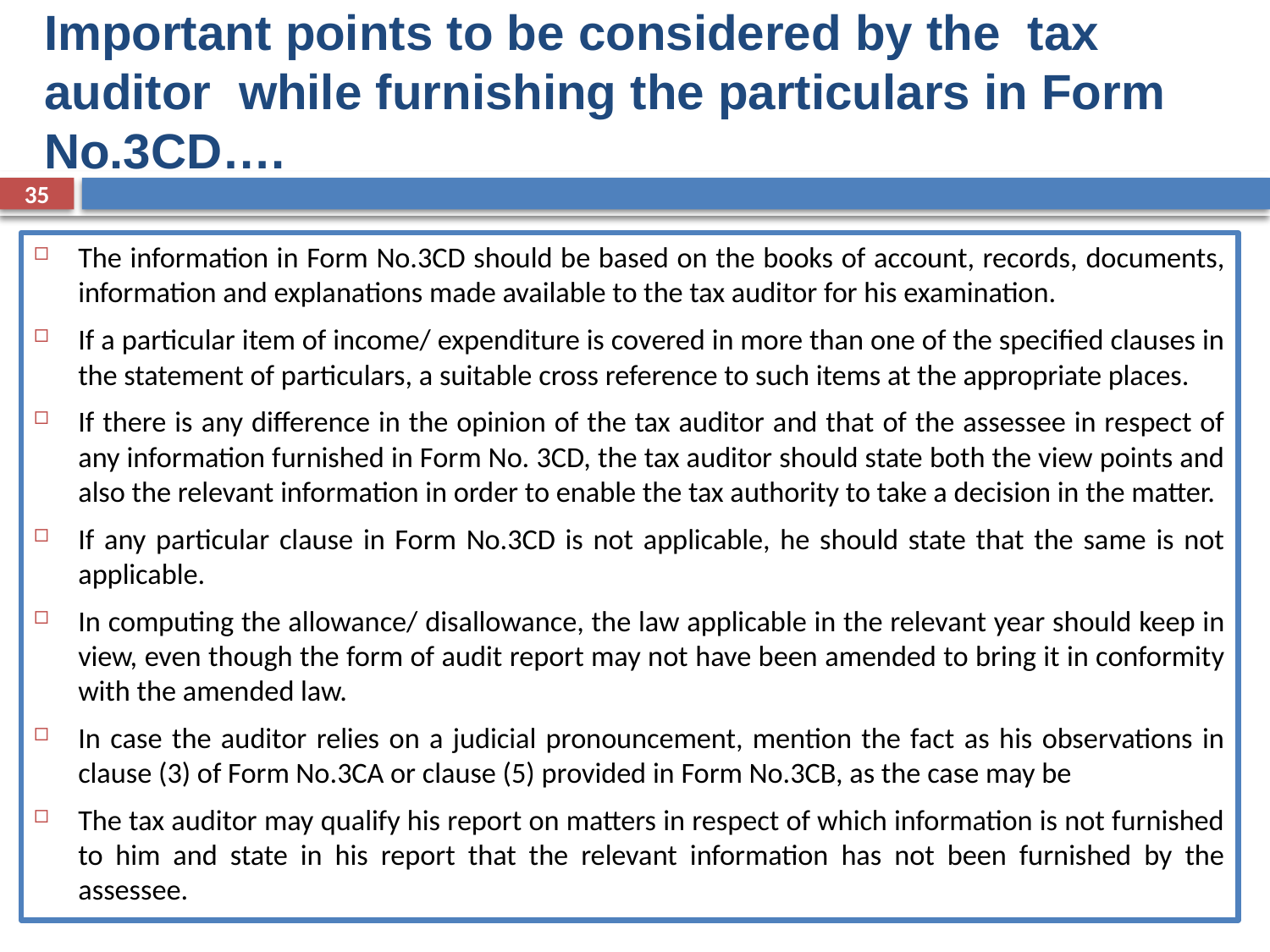

# Important points to be considered by the  tax auditor  while furnishing the particulars in Form No.3CD….
35
The information in Form No.3CD should be based on the books of account, records, documents, information and explanations made available to the tax auditor for his examination.
If a particular item of income/ expenditure is covered in more than one of the specified clauses in the statement of particulars, a suitable cross reference to such items at the appropriate places.
If there is any difference in the opinion of the tax auditor and that of the assessee in respect of any information furnished in Form No. 3CD, the tax auditor should state both the view points and also the relevant information in order to enable the tax authority to take a decision in the matter.
If any particular clause in Form No.3CD is not applicable, he should state that the same is not applicable.
In computing the allowance/ disallowance, the law applicable in the relevant year should keep in view, even though the form of audit report may not have been amended to bring it in conformity with the amended law.
In case the auditor relies on a judicial pronouncement, mention the fact as his observations in clause (3) of Form No.3CA or clause (5) provided in Form No.3CB, as the case may be
The tax auditor may qualify his report on matters in respect of which information is not furnished to him and state in his report that the relevant information has not been furnished by the assessee.